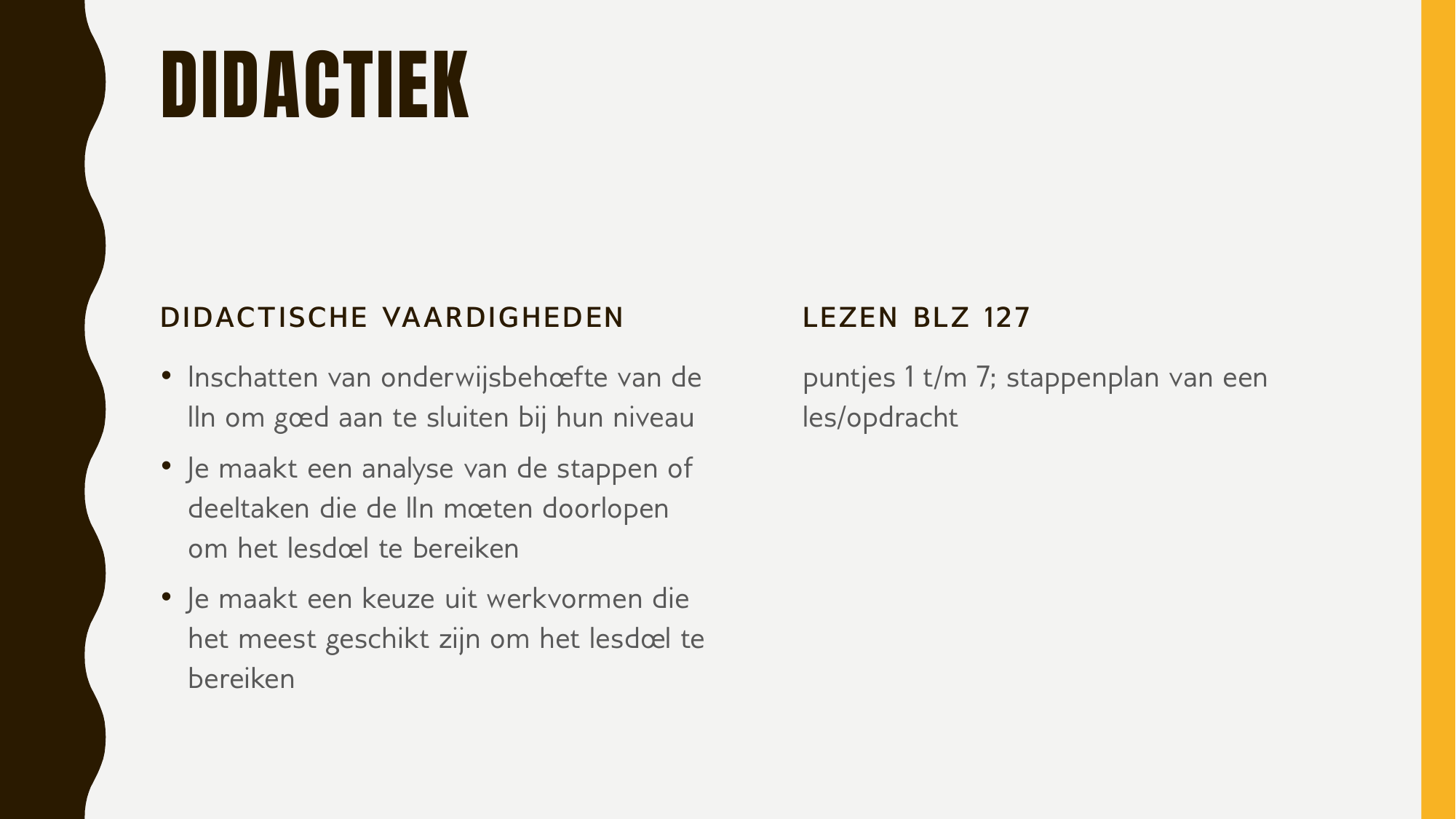

# didactiek
Didactische vaardigheden
Lezen blz 127
Inschatten van onderwijsbehoefte van de lln om goed aan te sluiten bij hun niveau
Je maakt een analyse van de stappen of deeltaken die de lln moeten doorlopen om het lesdoel te bereiken
Je maakt een keuze uit werkvormen die het meest geschikt zijn om het lesdoel te bereiken
puntjes 1 t/m 7; stappenplan van een les/opdracht